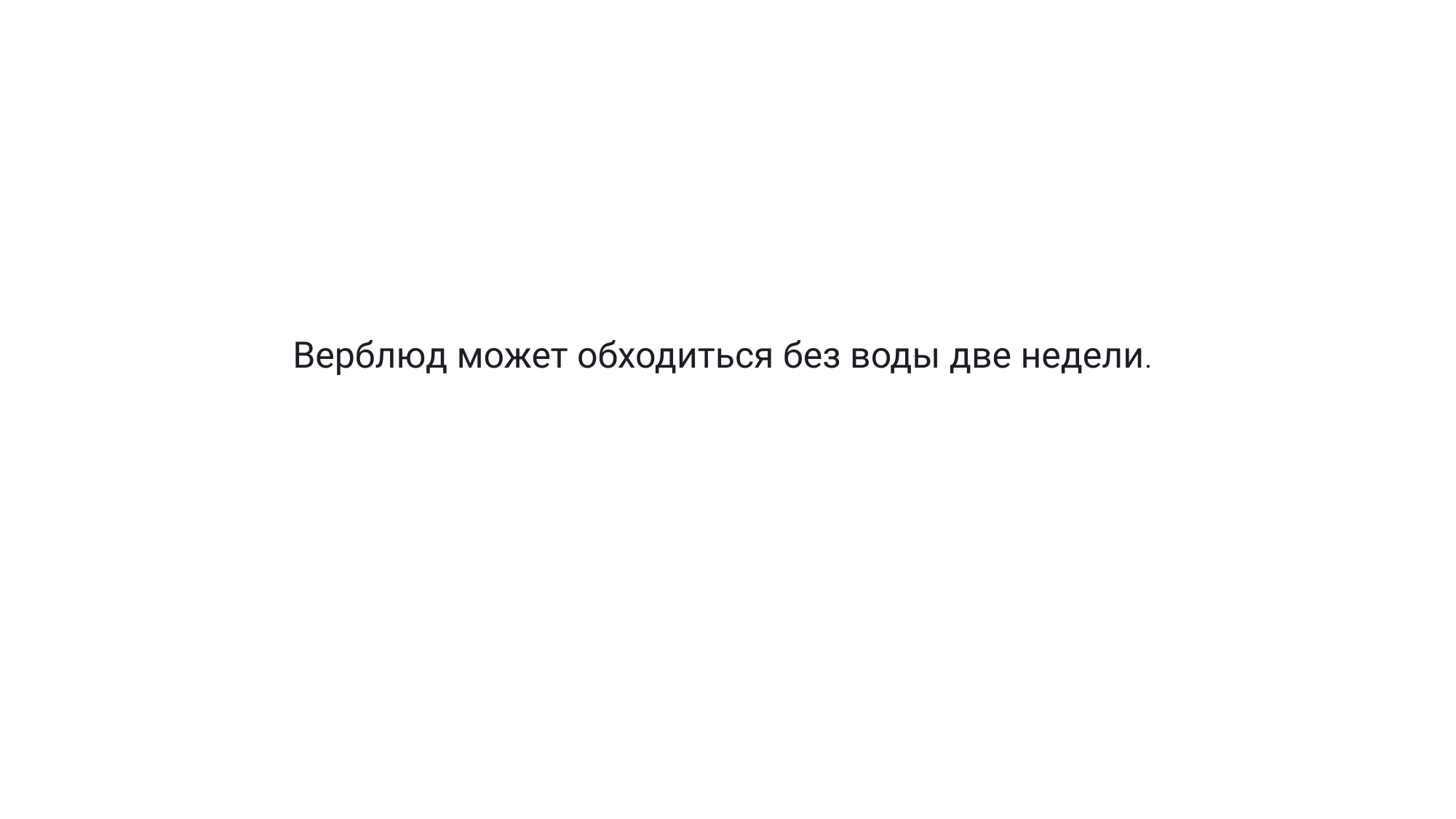

Верблюд может обходиться без воды две недели.